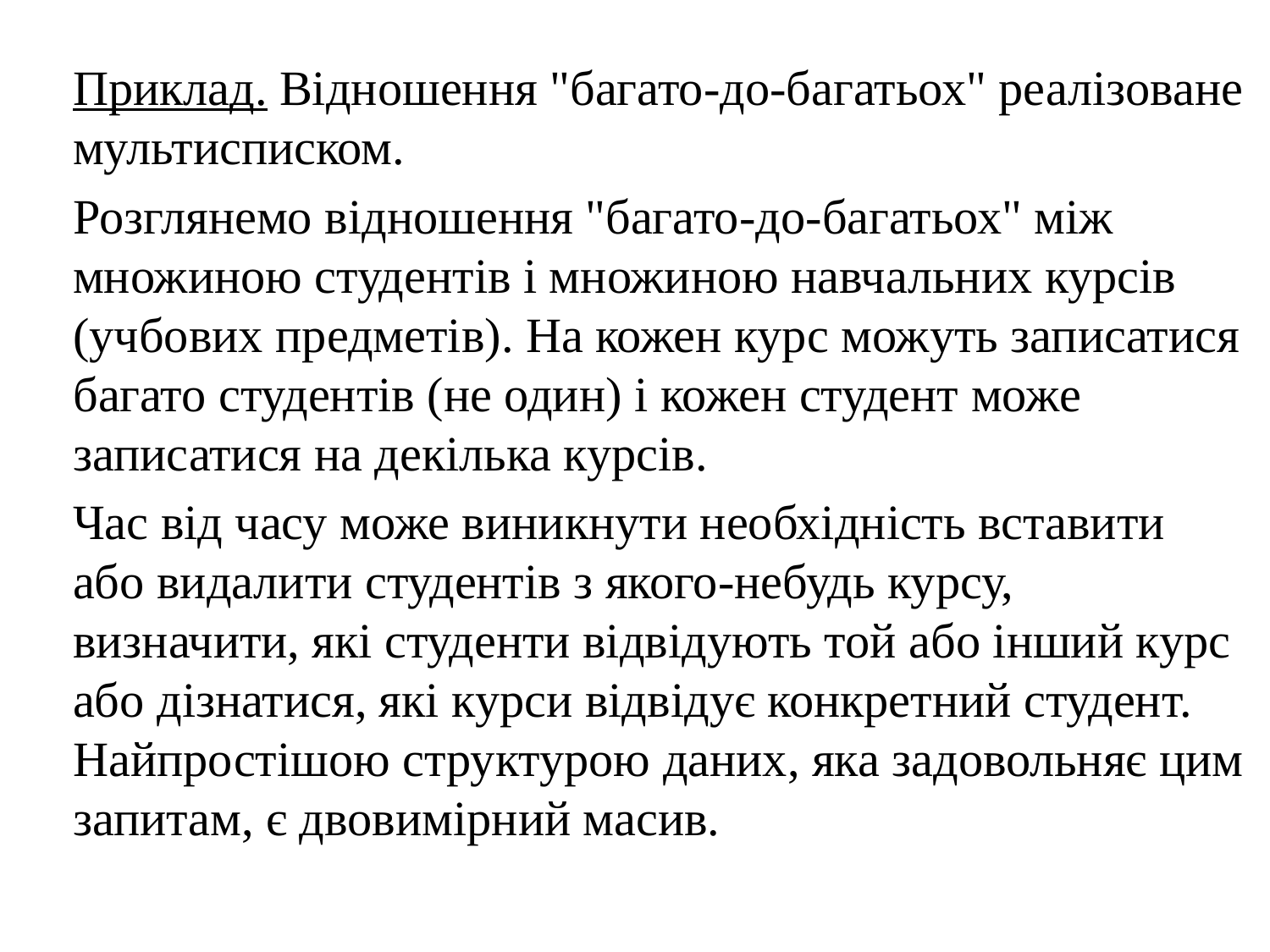

Приклад. Відношення "багато-до-багатьох" реалізоване мультисписком.
	Розглянемо відношення "багато-до-багатьох" між множиною студентів і множиною навчальних курсів (учбових предметів). На кожен курс можуть записатися багато студентів (не один) і кожен студент може записатися на декілька курсів.
	Час від часу може виникнути необхідність вставити або видалити студентів з якого-небудь курсу, визначити, які студенти відвідують той або інший курс або дізнатися, які курси відвідує конкретний студент. Найпростішою структурою даних, яка задовольняє цим запитам, є двовимірний масив.